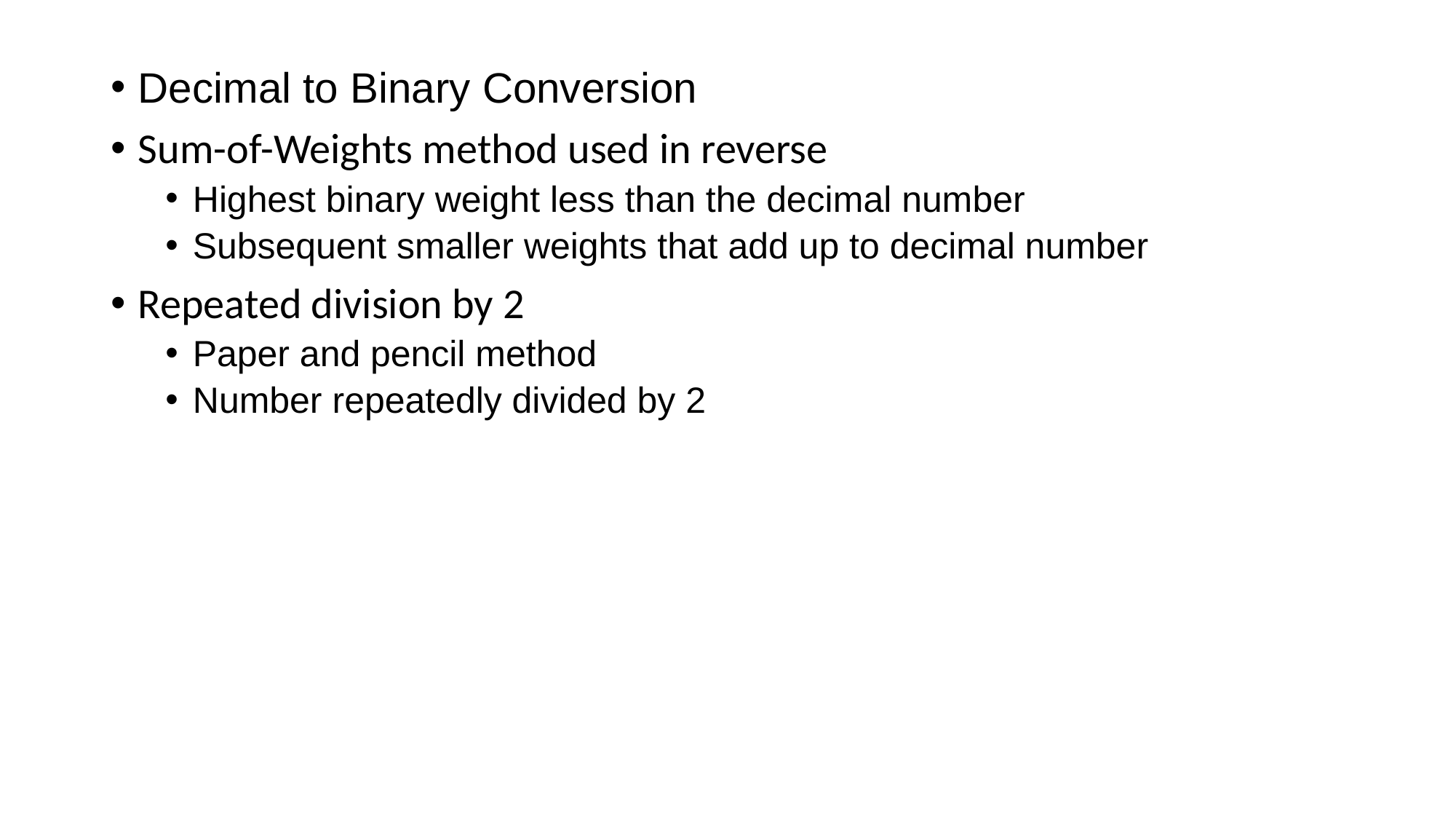

Decimal to Binary Conversion
Sum-of-Weights method used in reverse
Highest binary weight less than the decimal number
Subsequent smaller weights that add up to decimal number
Repeated division by 2
Paper and pencil method
Number repeatedly divided by 2